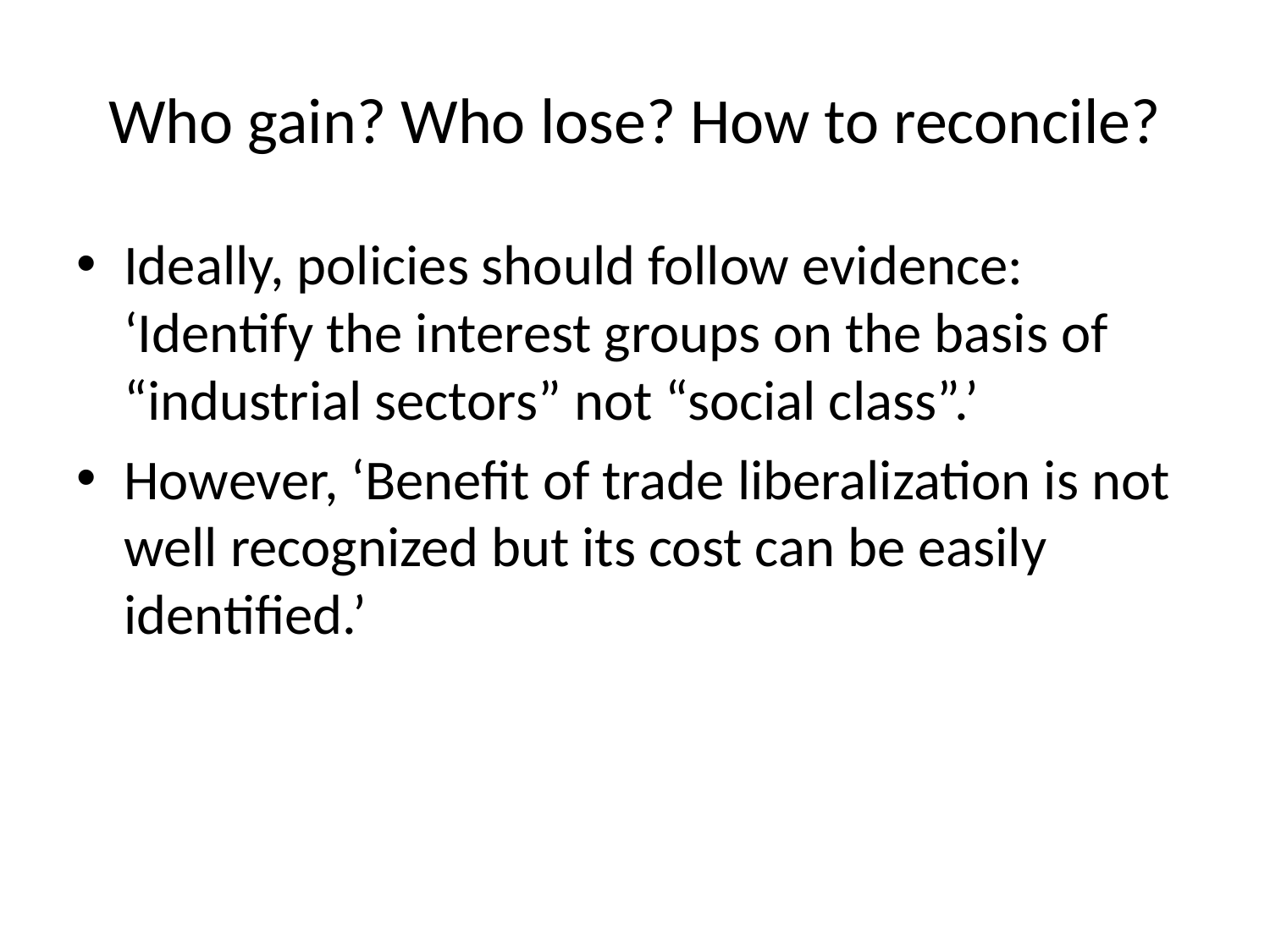

# Who gain? Who lose? How to reconcile?
Ideally, policies should follow evidence: ‘Identify the interest groups on the basis of “industrial sectors” not “social class”.’
However, ‘Benefit of trade liberalization is not well recognized but its cost can be easily identified.’